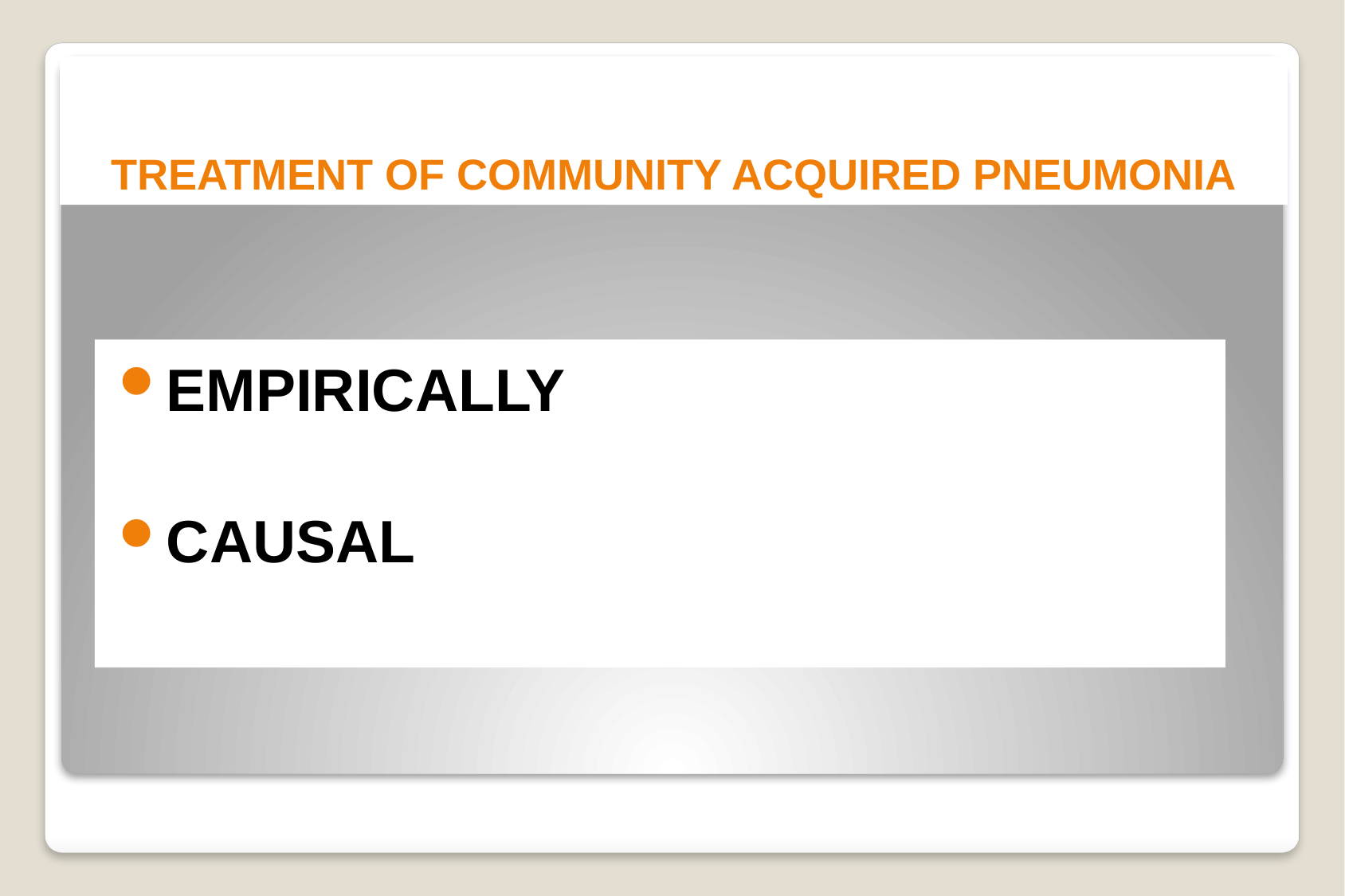

# TREATMENT OF COMMUNITY ACQUIRED PNEUMONIA
EMPIRICALLY

CAUSAL